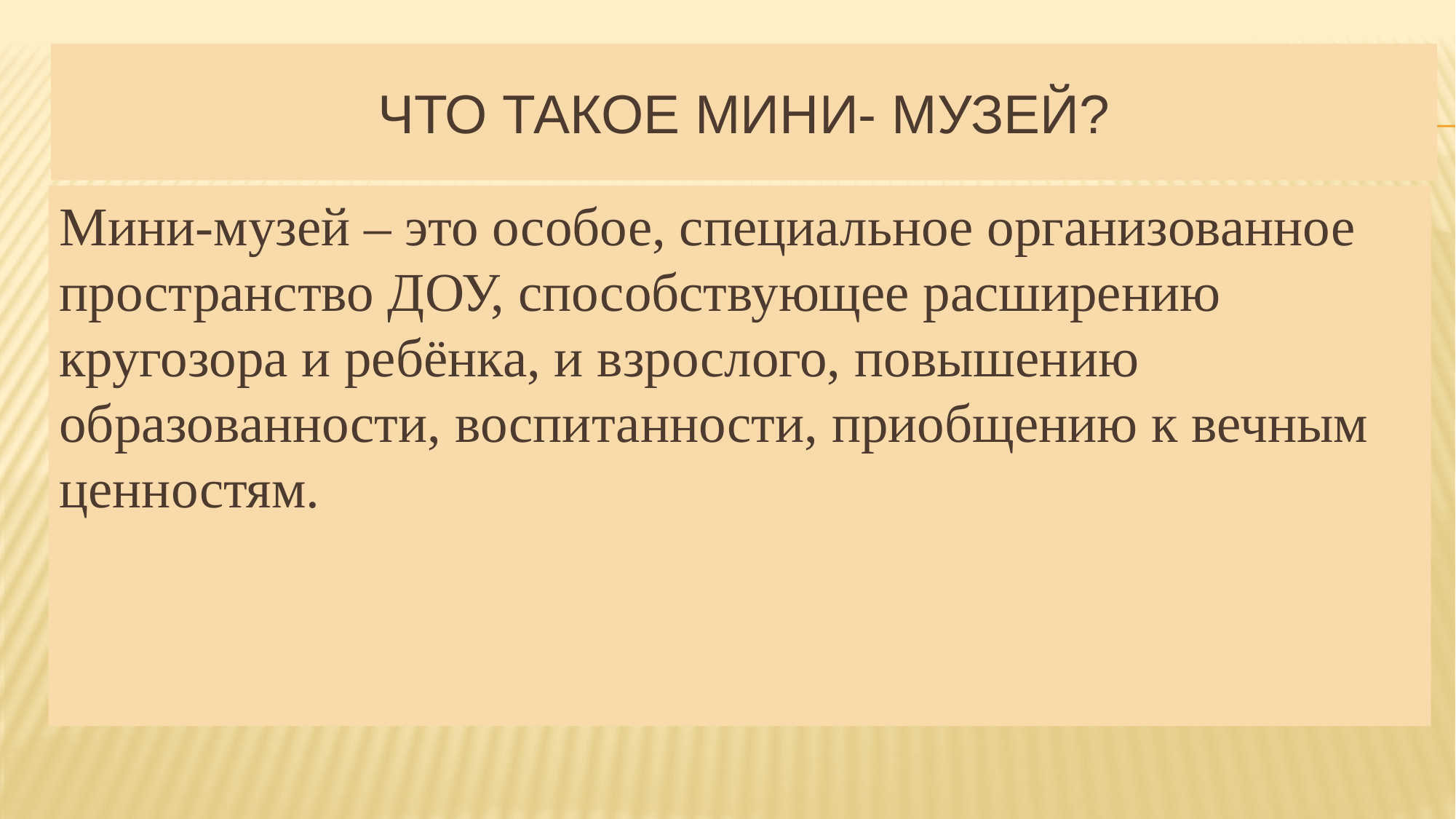

# Что такое МИНИ- музей?
Мини-музей – это особое, специальное организованное пространство ДОУ, способствующее расширению кругозора и ребёнка, и взрослого, повышению образованности, воспитанности, приобщению к вечным ценностям.